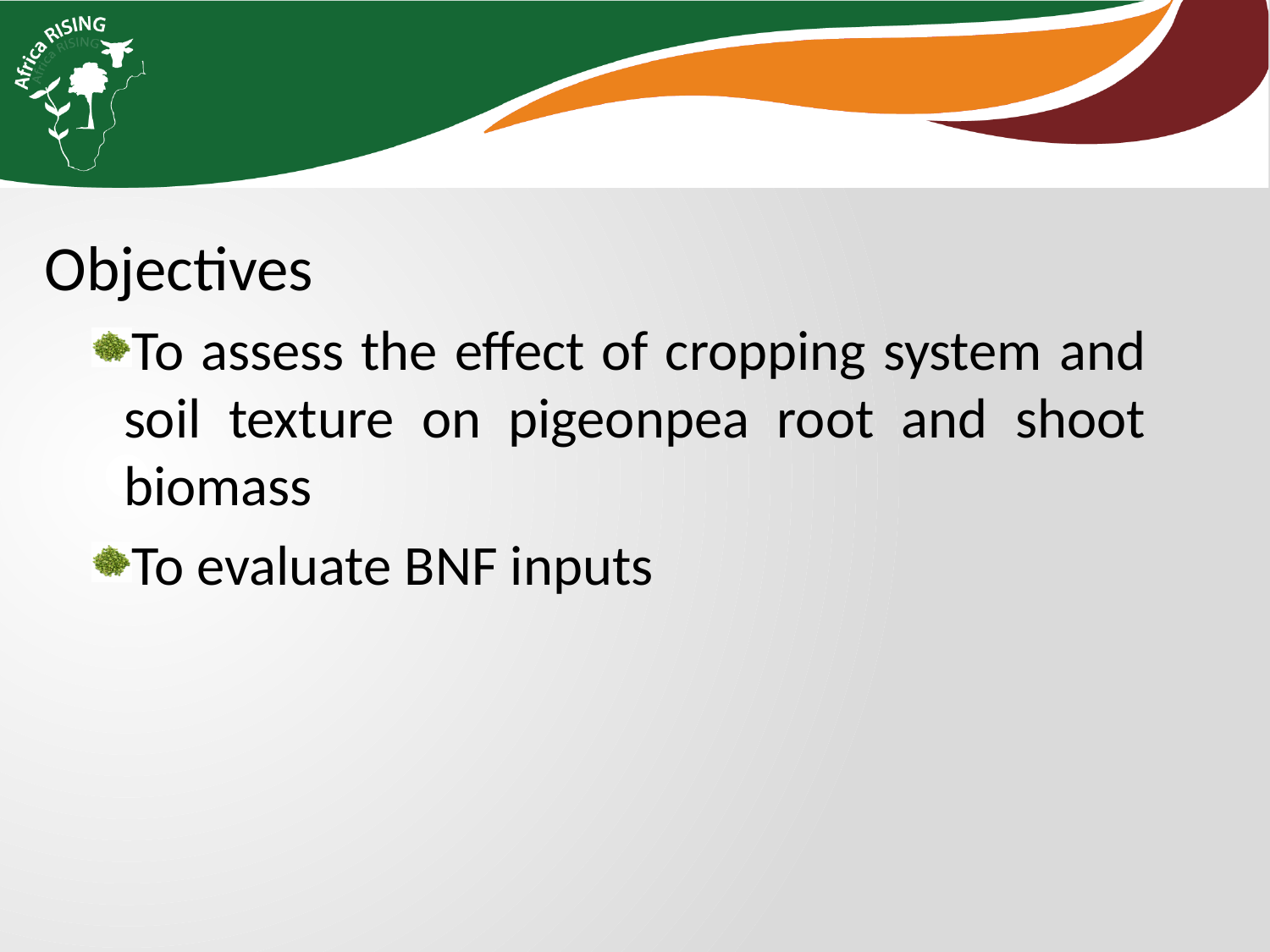

Objectives

To assess the effect of cropping system and soil texture on pigeonpea root and shoot biomass
To evaluate BNF inputs